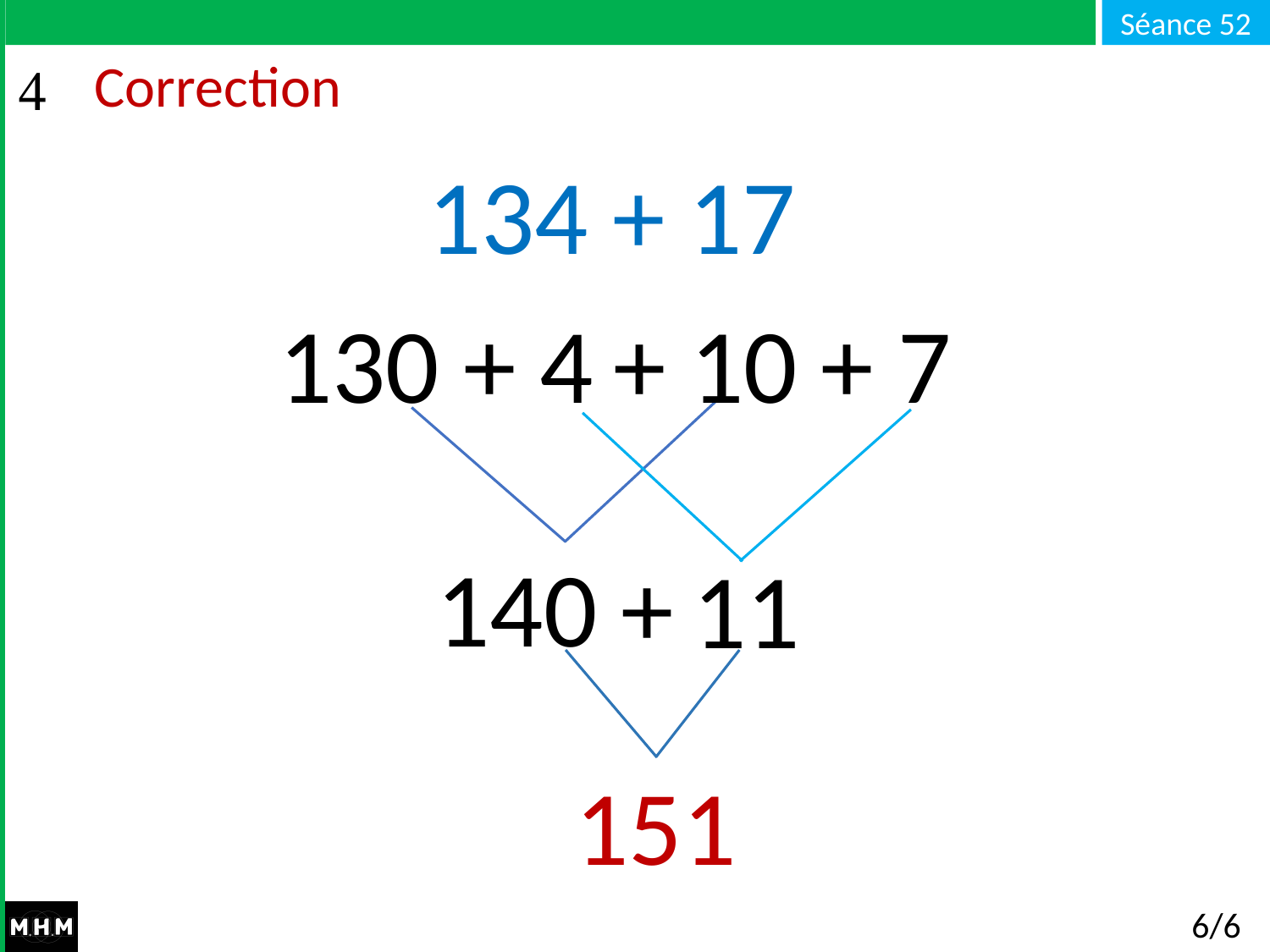

# Correction
134 + 17
+ 10 + 7
130 + 4
140 +
11
151
6/6